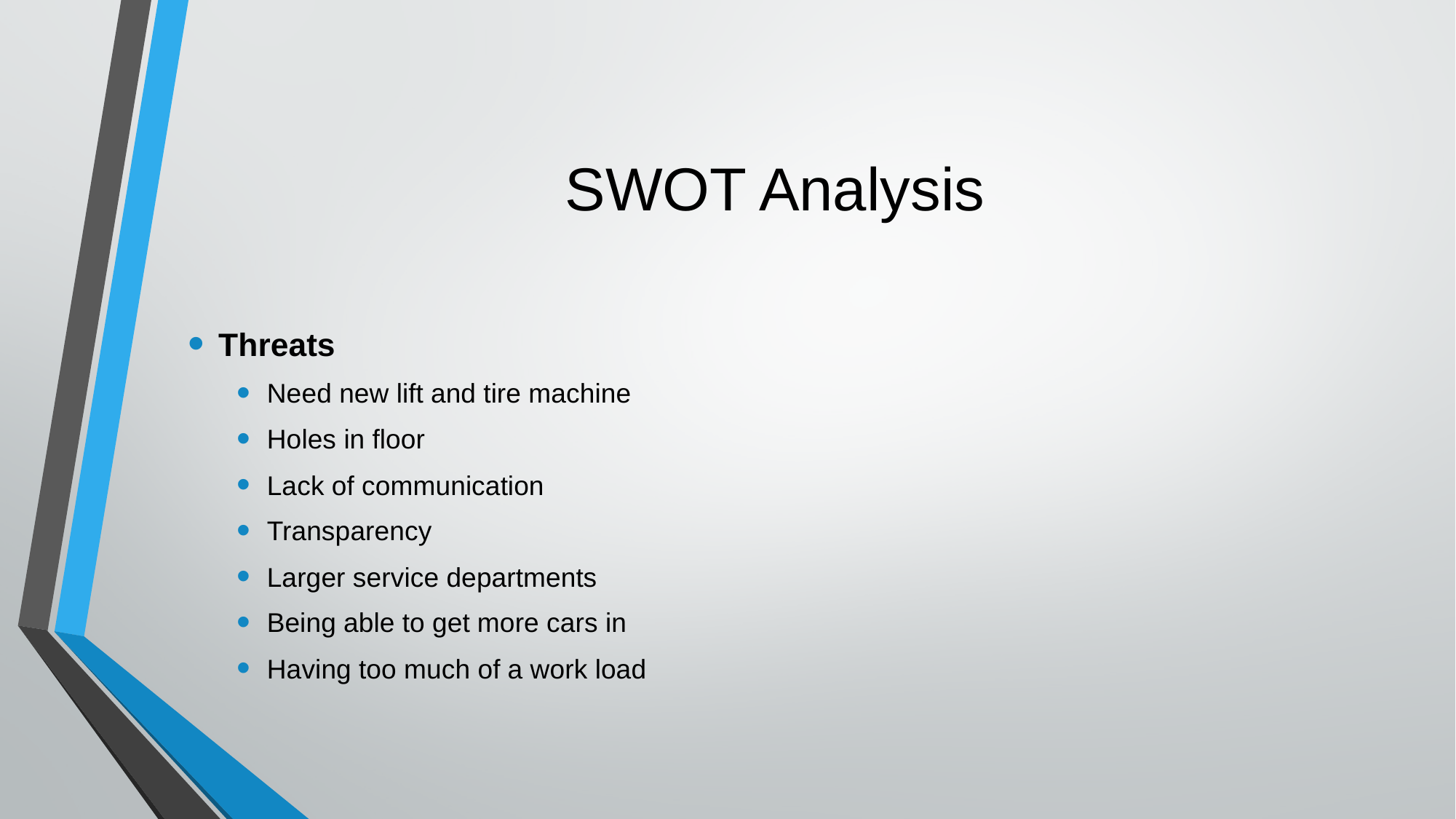

# SWOT Analysis
Threats
Need new lift and tire machine
Holes in floor
Lack of communication
Transparency
Larger service departments
Being able to get more cars in
Having too much of a work load